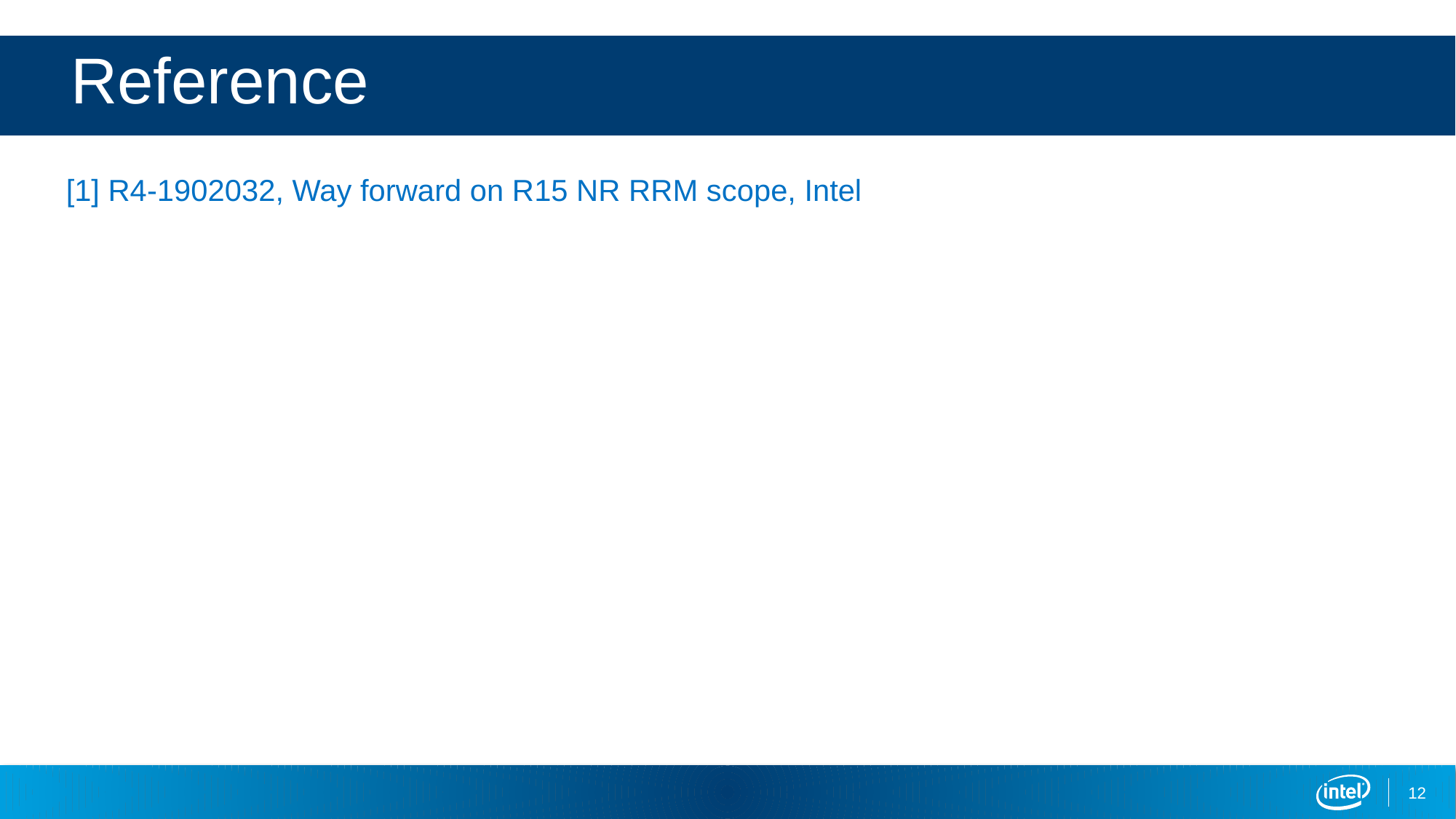

# Reference
[1] R4-1902032, Way forward on R15 NR RRM scope, Intel

12